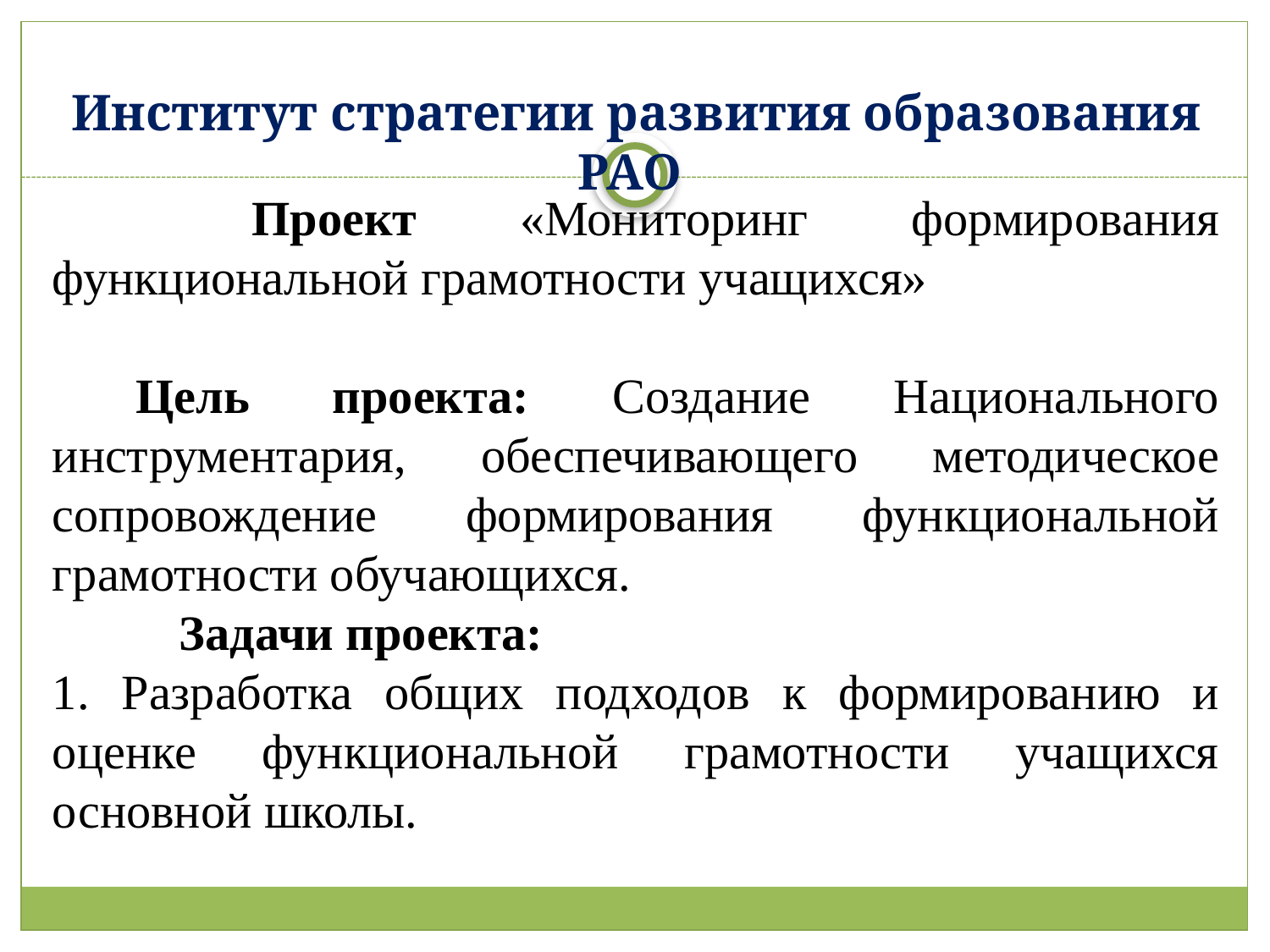

Институт стратегии развития образования РАО
  Проект «Мониторинг формирования функциональной грамотности учащихся»

 Цель проекта: Создание Национального инструментария, обеспечивающего методическое сопровождение формирования функциональной грамотности обучающихся.
	Задачи проекта:
1. Разработка общих подходов к формированию и оценке функциональной грамотности учащихся основной школы.